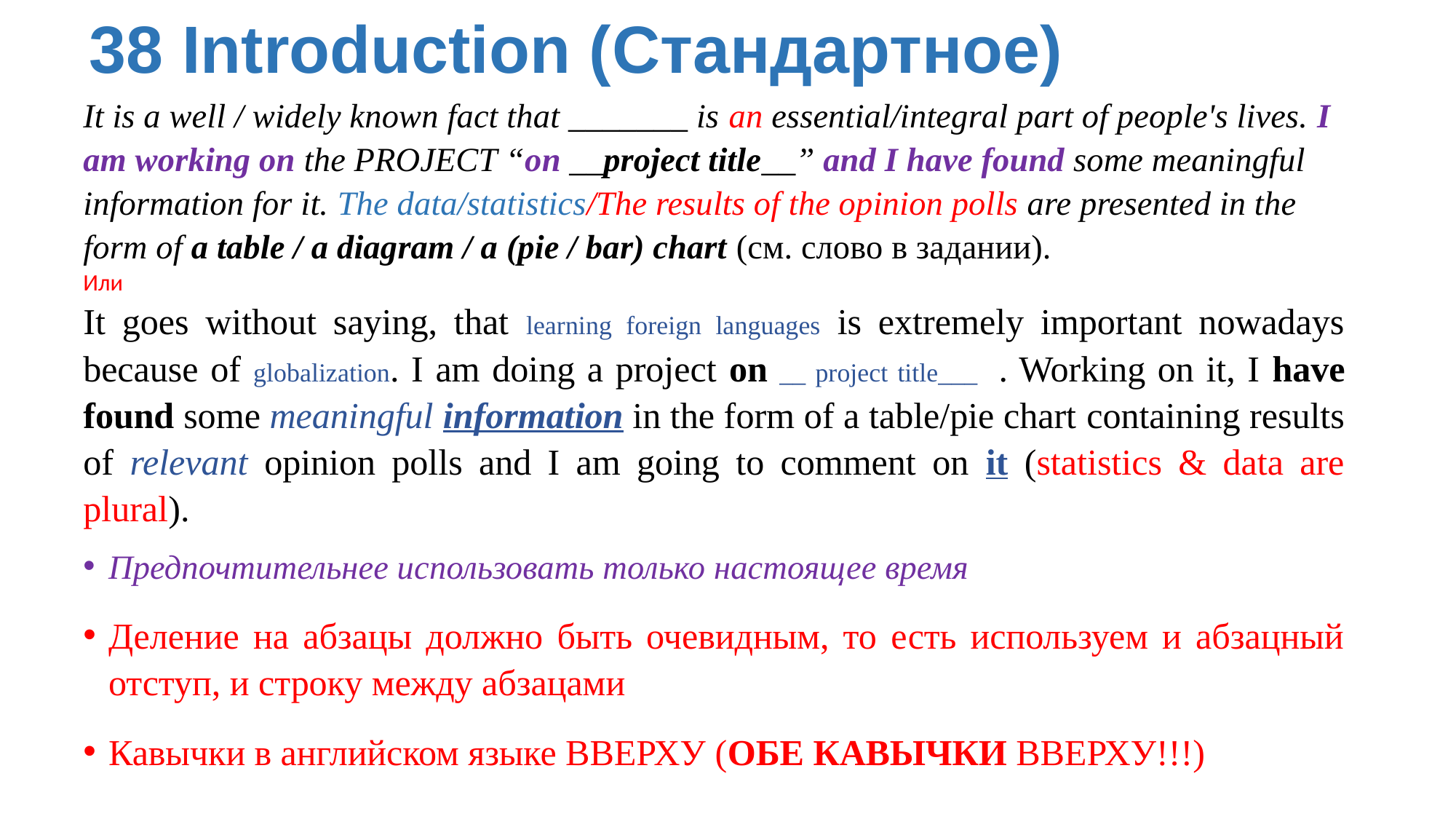

# 38 Introduction (Стандартное)
It is a well / widely known fact that _______ is an essential/integral part of people's lives. I am working on the PROJECT “on __project title__” and I have found some meaningful information for it. The data/statistics/The results of the opinion polls are presented in the form of a table / a diagram / a (pie / bar) chart (см. слово в задании).
Или
It goes without saying, that learning foreign languages is extremely important nowadays because of globalization. I am doing a project on __ project title___  . Working on it, I have found some meaningful information in the form of a table/pie chart containing results of relevant opinion polls and I am going to comment on it (statistics & data are plural).
Предпочтительнее использовать только настоящее время
Деление на абзацы должно быть очевидным, то есть используем и абзацный отступ, и строку между абзацами
Кавычки в английском языке ВВЕРХУ (ОБЕ КАВЫЧКИ ВВЕРХУ!!!)